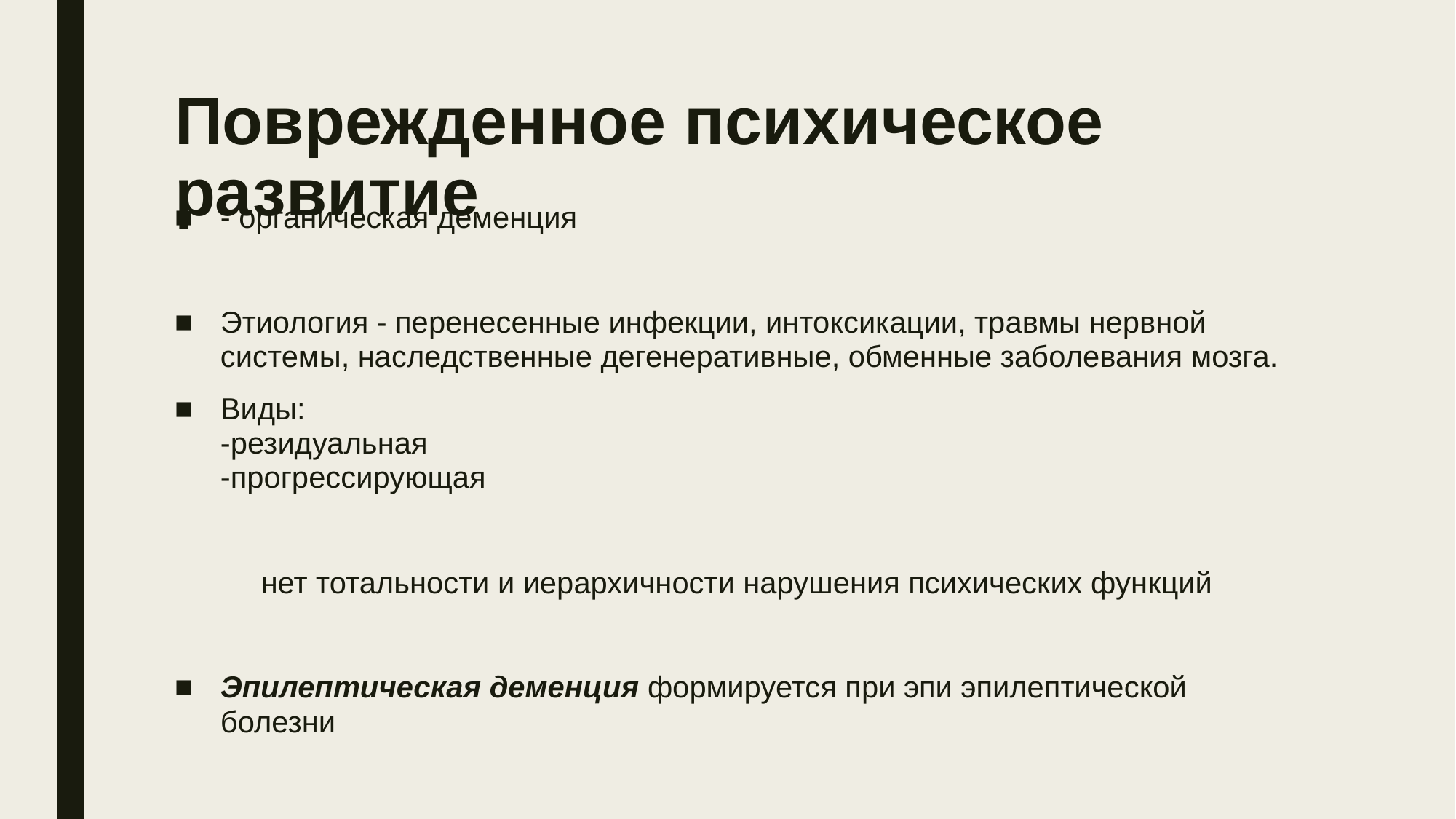

# Поврежденное психическое развитие
- органическая деменция

Этиология - перенесенные инфекции, интоксикации, травмы нервной системы, наследственные дегенеративные, обменные забо­левания мозга.
Виды:
-резидуальная
-прогрессирующая

нет тотальности и иерархичности нарушения психических функций

Эпилептическая деменция формируется при эпи­ эпилептической болезни